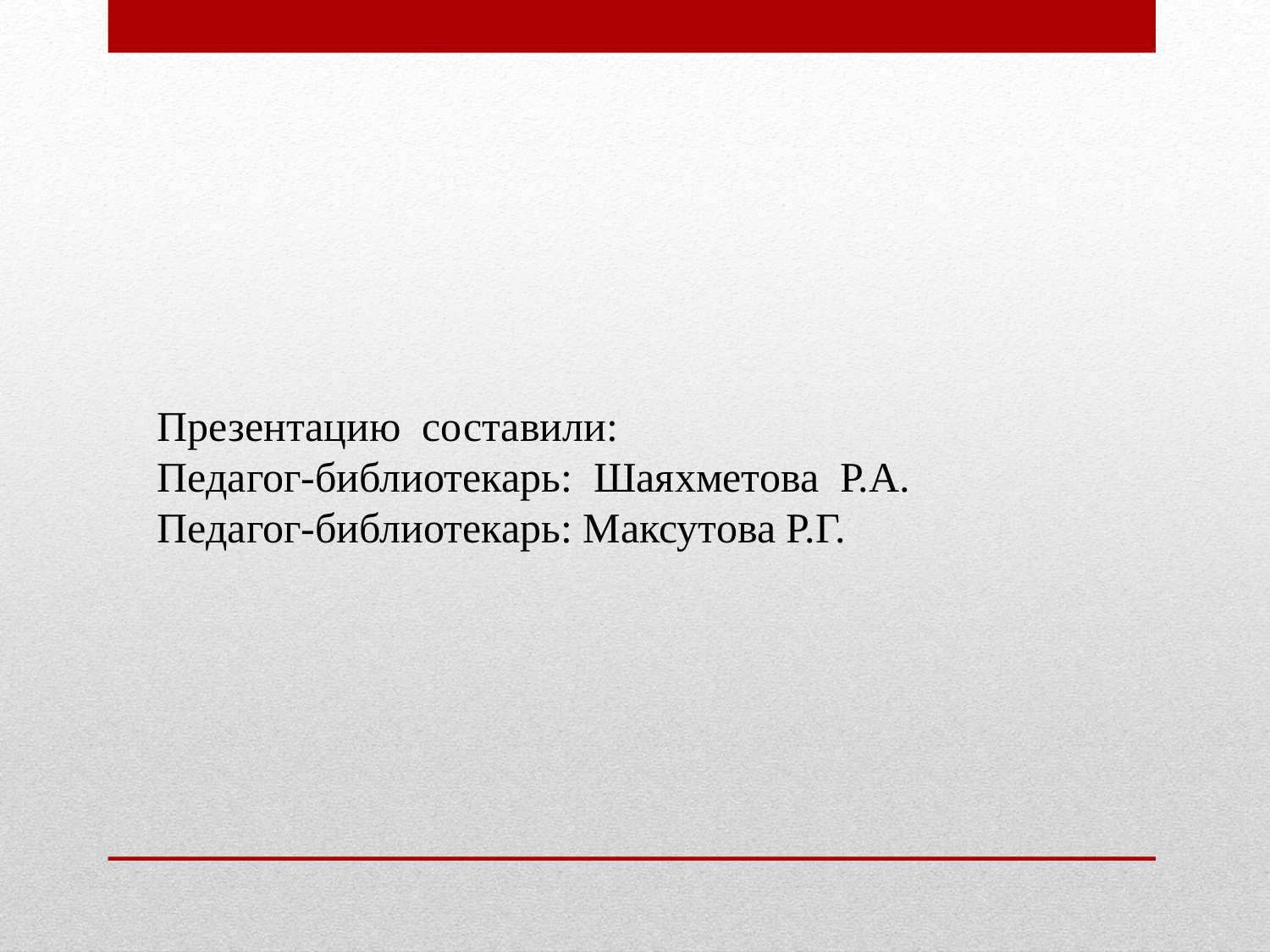

Презентацию  составили:
Педагог-библиотекарь:  Шаяхметова  Р.А.
Педагог-библиотекарь: Максутова Р.Г.